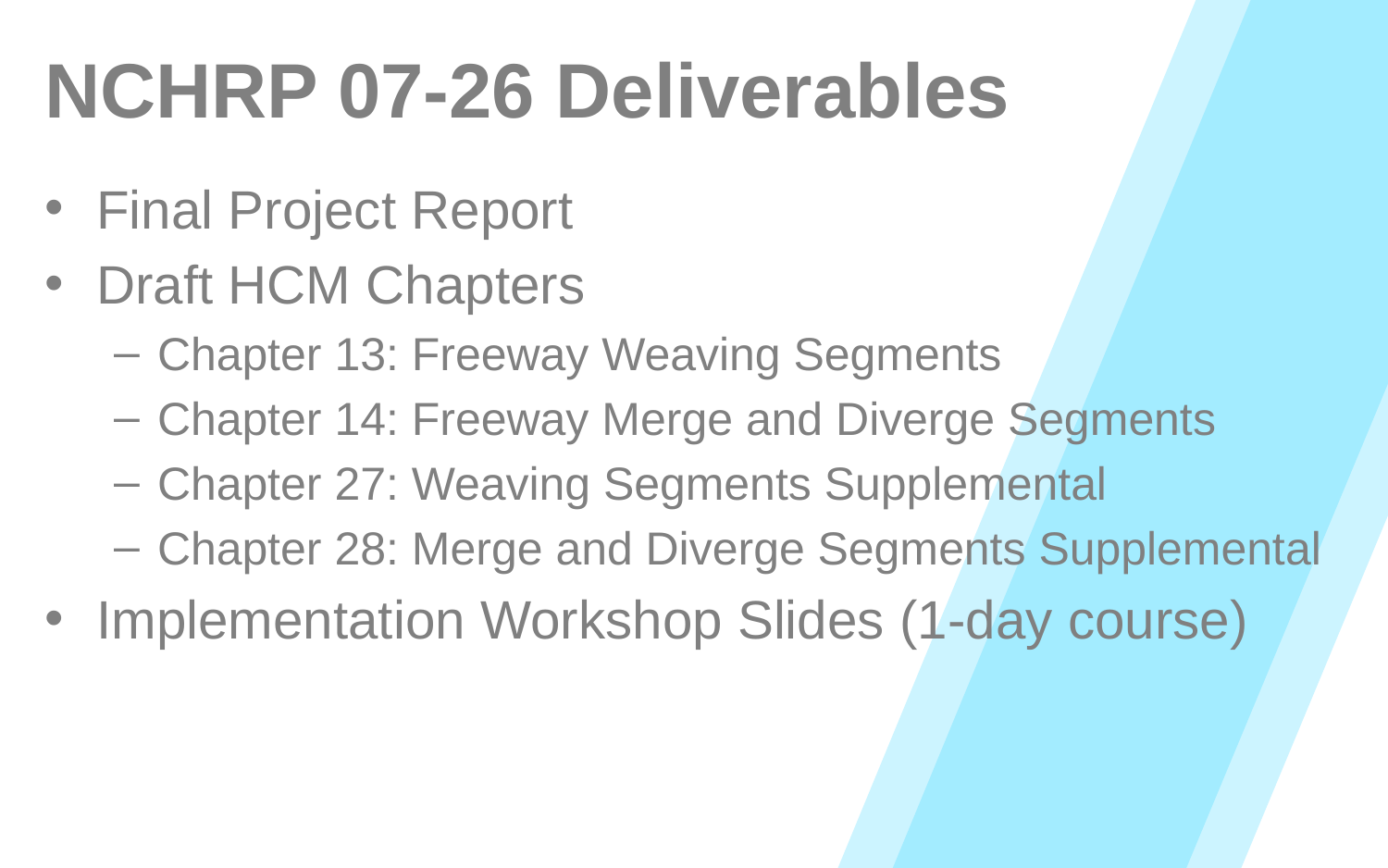

# NCHRP 07-26 Deliverables
Final Project Report
Draft HCM Chapters
Chapter 13: Freeway Weaving Segments
Chapter 14: Freeway Merge and Diverge Segments
Chapter 27: Weaving Segments Supplemental
Chapter 28: Merge and Diverge Segments Supplemental
Implementation Workshop Slides (1-day course)